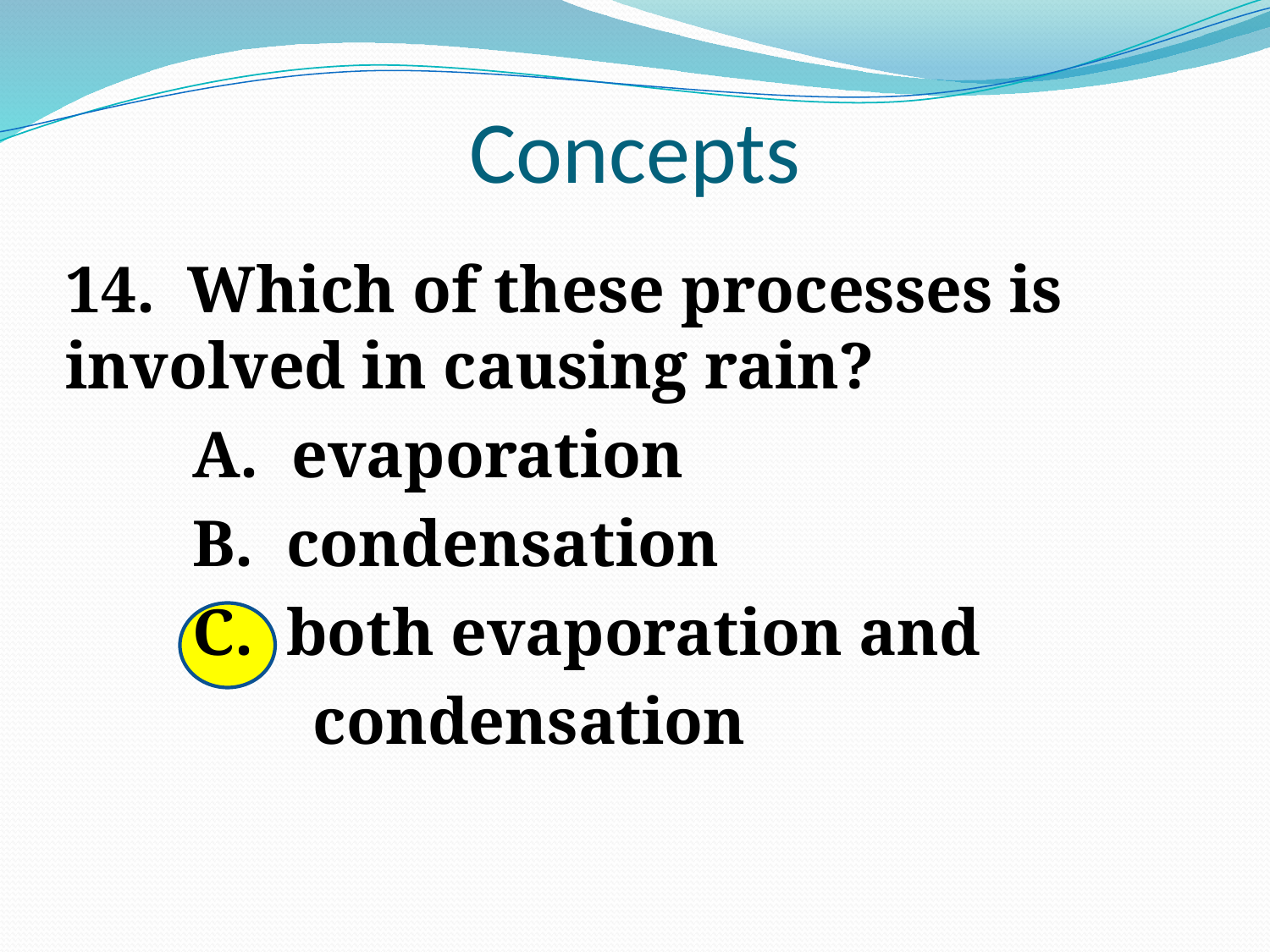

# Concepts
14.  Which of these processes is involved in causing rain?
	A.  evaporation
	B.  condensation
	C.  both evaporation and
               condensation